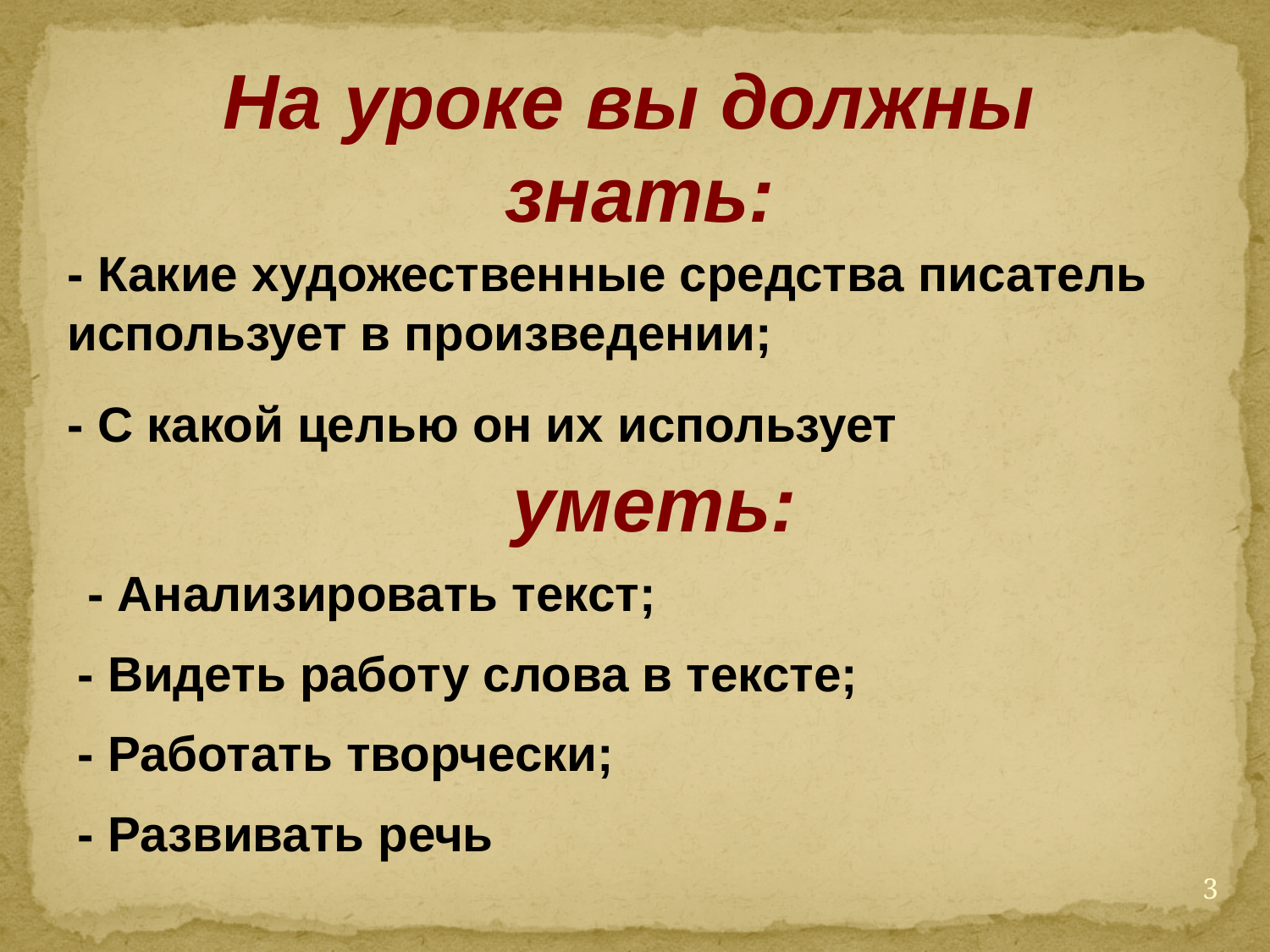

На уроке вы должны
знать:
- Какие художественные средства писатель использует в произведении;
- С какой целью он их использует
уметь:
- Анализировать текст;
- Видеть работу слова в тексте;
- Работать творчески;
- Развивать речь
3